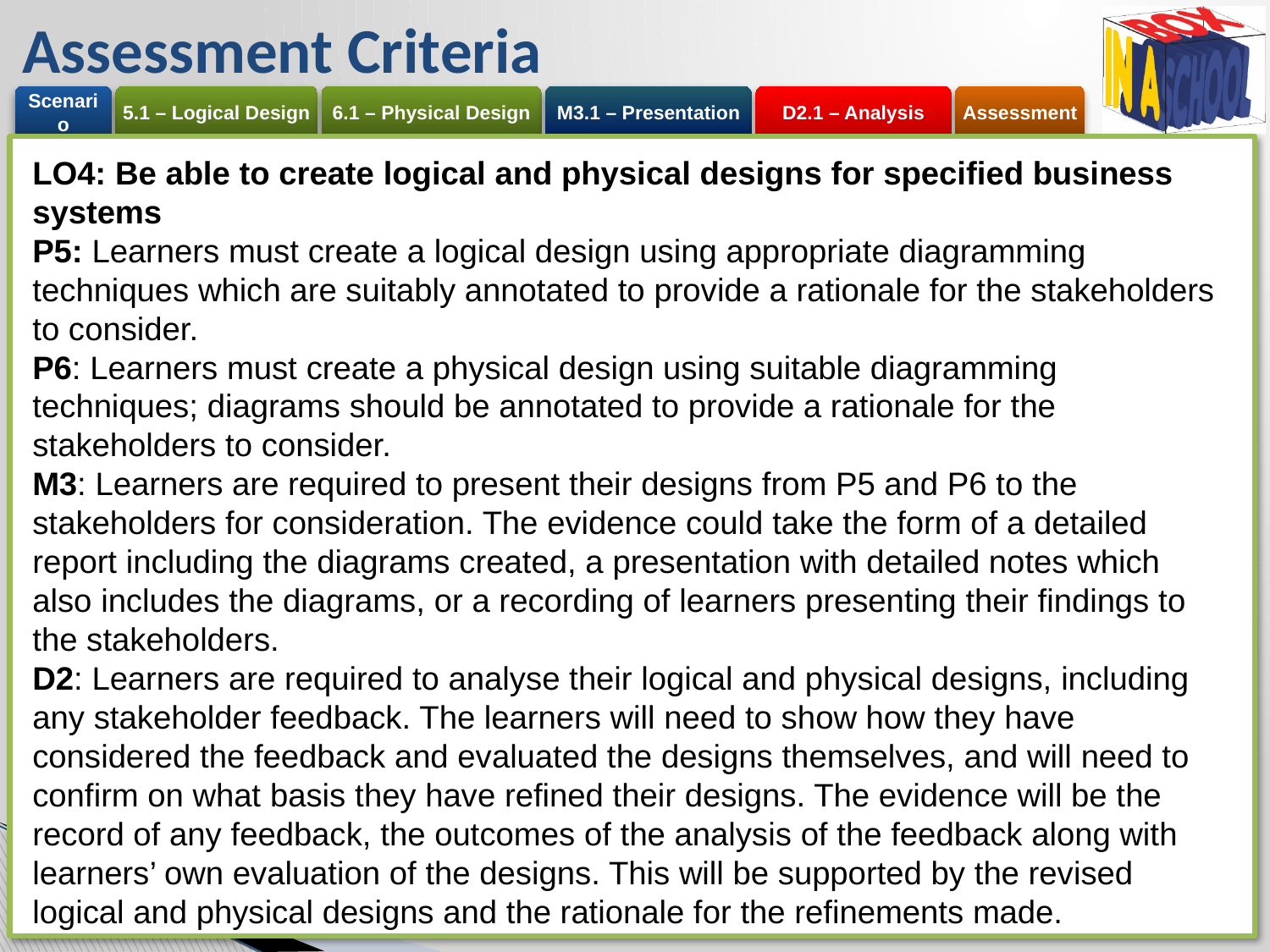

# Assessment Criteria
LO4: Be able to create logical and physical designs for specified business systems
P5: Learners must create a logical design using appropriate diagramming techniques which are suitably annotated to provide a rationale for the stakeholders to consider.
P6: Learners must create a physical design using suitable diagramming techniques; diagrams should be annotated to provide a rationale for the stakeholders to consider.
M3: Learners are required to present their designs from P5 and P6 to the stakeholders for consideration. The evidence could take the form of a detailed report including the diagrams created, a presentation with detailed notes which also includes the diagrams, or a recording of learners presenting their findings to the stakeholders.
D2: Learners are required to analyse their logical and physical designs, including any stakeholder feedback. The learners will need to show how they have considered the feedback and evaluated the designs themselves, and will need to confirm on what basis they have refined their designs. The evidence will be the record of any feedback, the outcomes of the analysis of the feedback along with learners’ own evaluation of the designs. This will be supported by the revised logical and physical designs and the rationale for the refinements made.